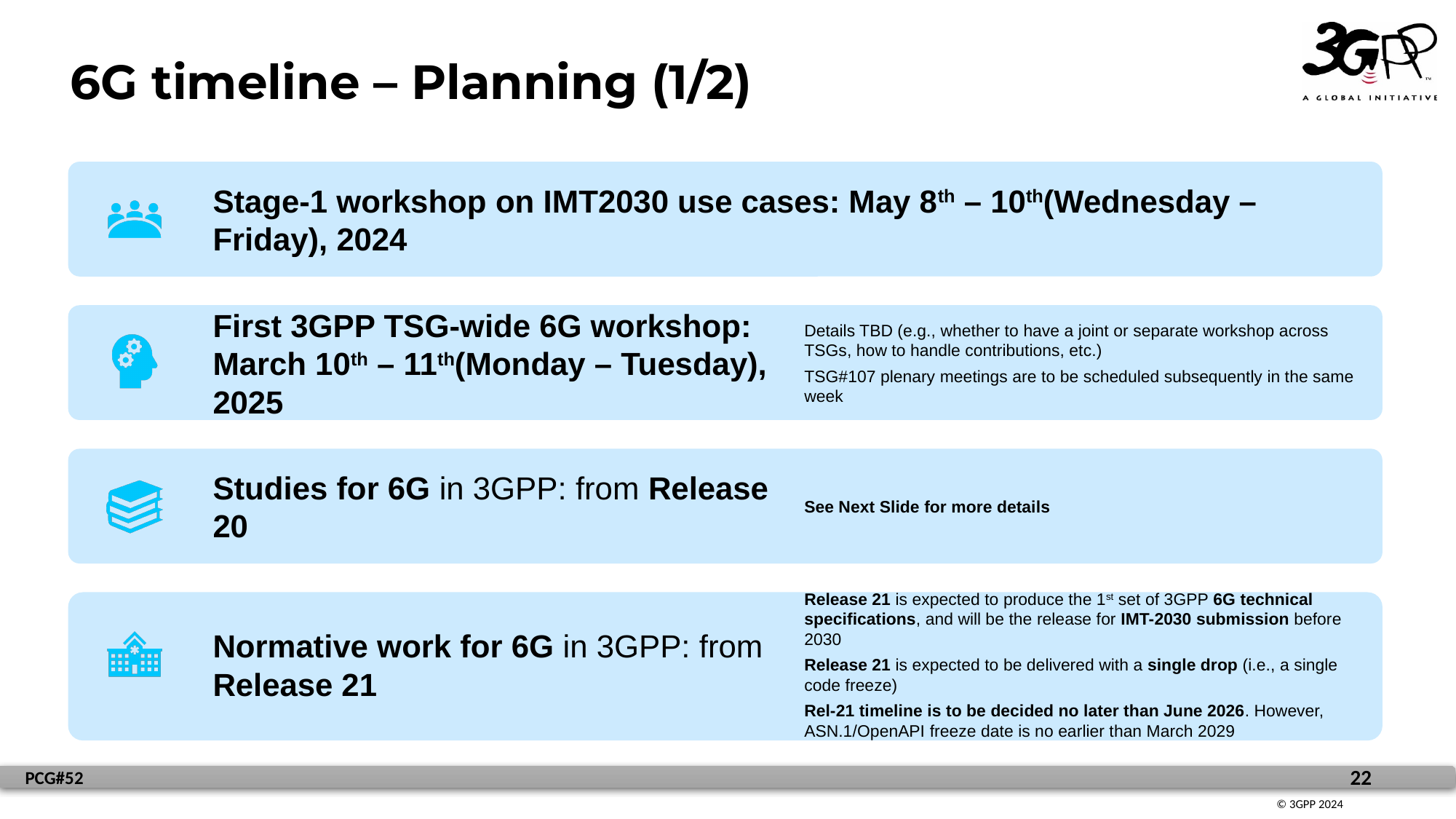

6G timeline – Planning (1/2)

Stage-1 workshop on IMT2030 use cases: May 8th – 10th(Wednesday – Friday), 2024

First 3GPP TSG-wide 6G workshop: March 10th – 11th(Monday – Tuesday), 2025
Details TBD (e.g., whether to have a joint or separate workshop across TSGs, how to handle contributions, etc.)
TSG#107 plenary meetings are to be scheduled subsequently in the same week

Studies for 6G in 3GPP: from Release 20
See Next Slide for more details

Normative work for 6G in 3GPP: from Release 21
Release 21 is expected to produce the 1st set of 3GPP 6G technical specifications, and will be the release for IMT-2030 submission before 2030
Release 21 is expected to be delivered with a single drop (i.e., a single code freeze)
Rel-21 timeline is to be decided no later than June 2026. However, ASN.1/OpenAPI freeze date is no earlier than March 2029